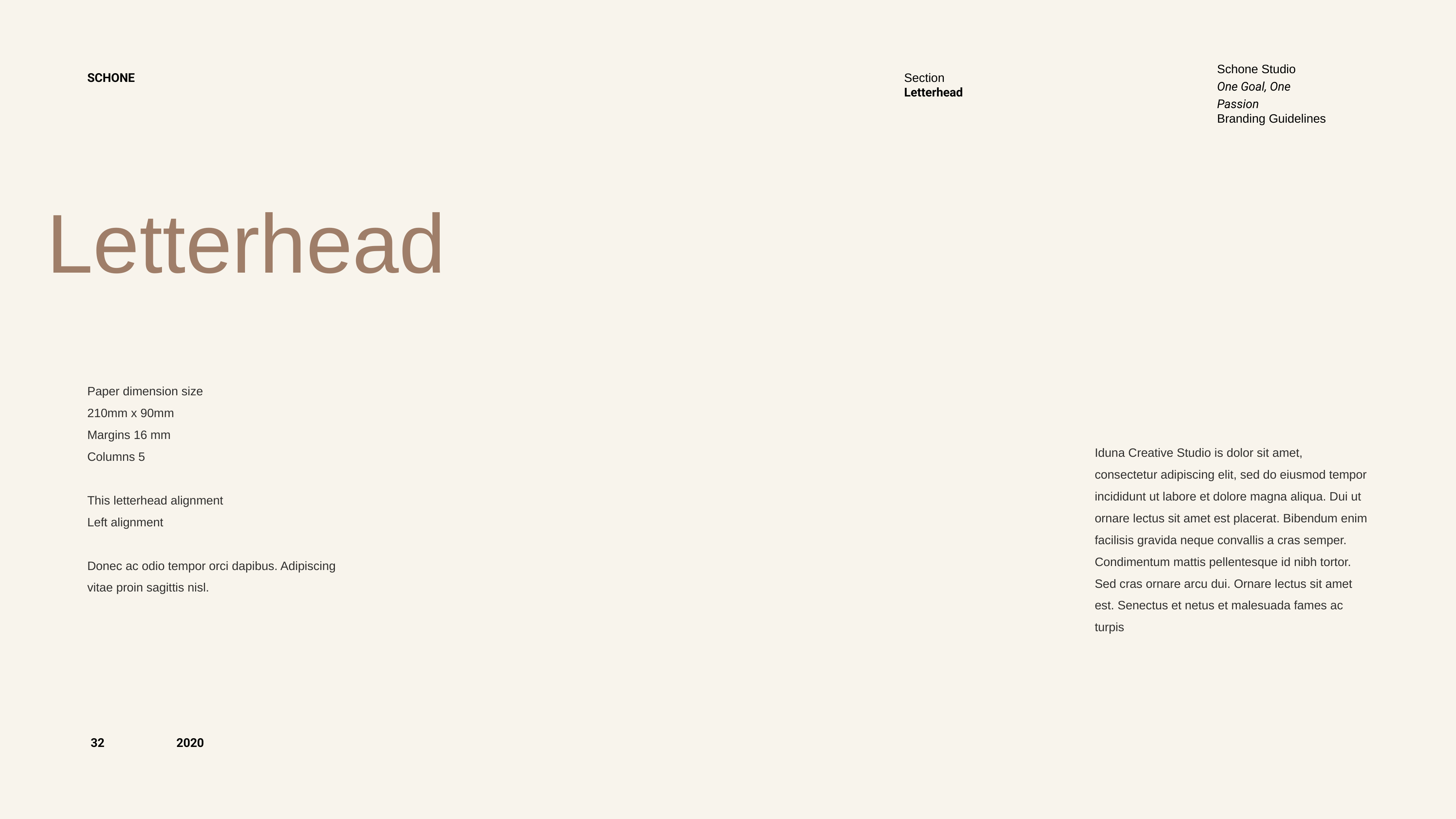

SCHONE
Section
Letterhead
Schone Studio
One Goal, One Passion
Branding Guidelines
Letterhead

Paper dimension size
210mm x 90mm
Margins 16 mm
Columns 5

This letterhead alignment
Left alignment

Donec ac odio tempor orci dapibus. Adipiscing vitae proin sagittis nisl.
Iduna Creative Studio is dolor sit amet, consectetur adipiscing elit, sed do eiusmod tempor incididunt ut labore et dolore magna aliqua. Dui ut ornare lectus sit amet est placerat. Bibendum enim facilisis gravida neque convallis a cras semper. Condimentum mattis pellentesque id nibh tortor. Sed cras ornare arcu dui. Ornare lectus sit amet est. Senectus et netus et malesuada fames ac turpis
32
2020